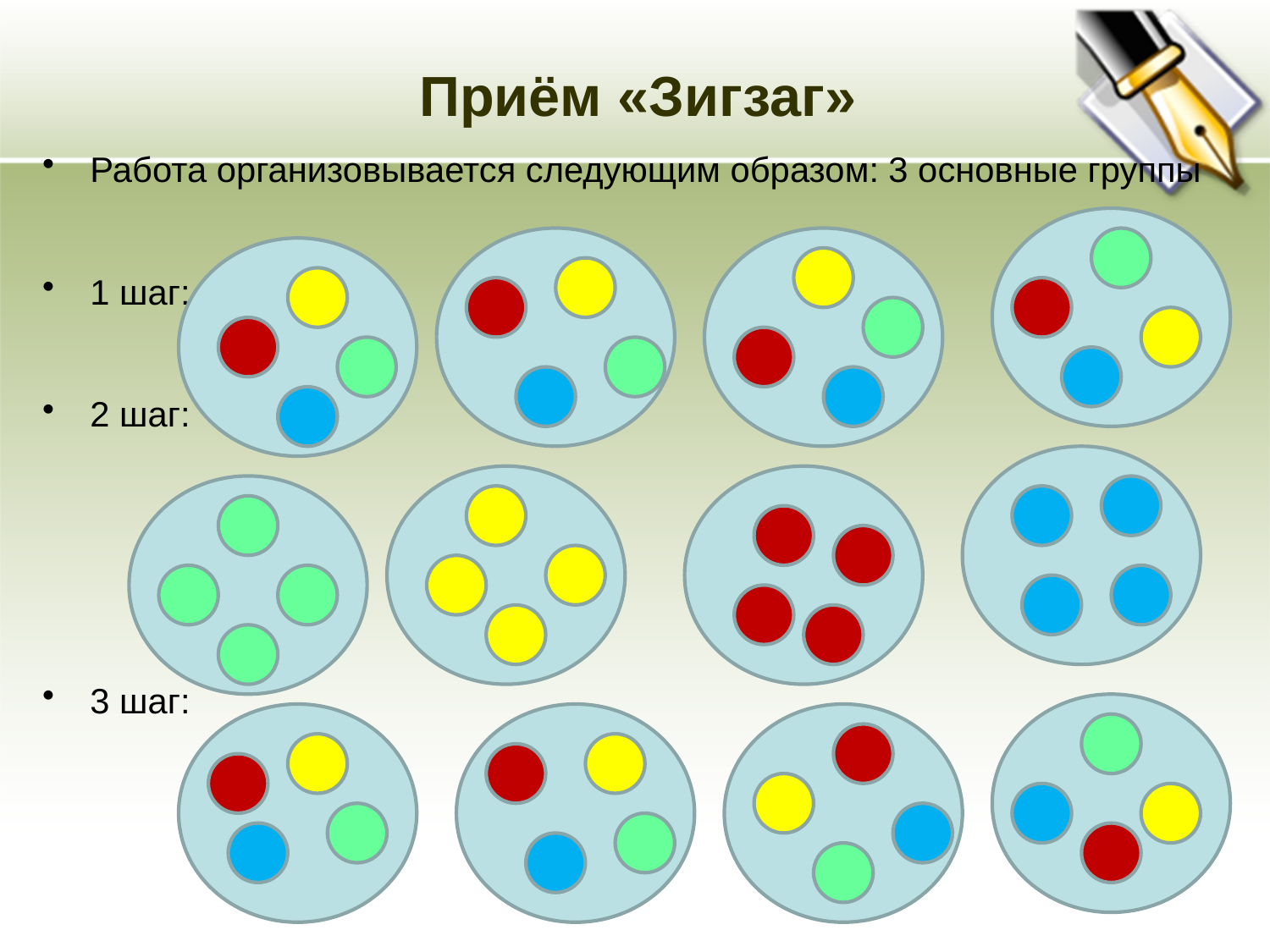

# Приём «Зигзаг»
Работа организовывается следующим образом: 3 основные группы

1 шаг:

2 шаг:

3 шаг: